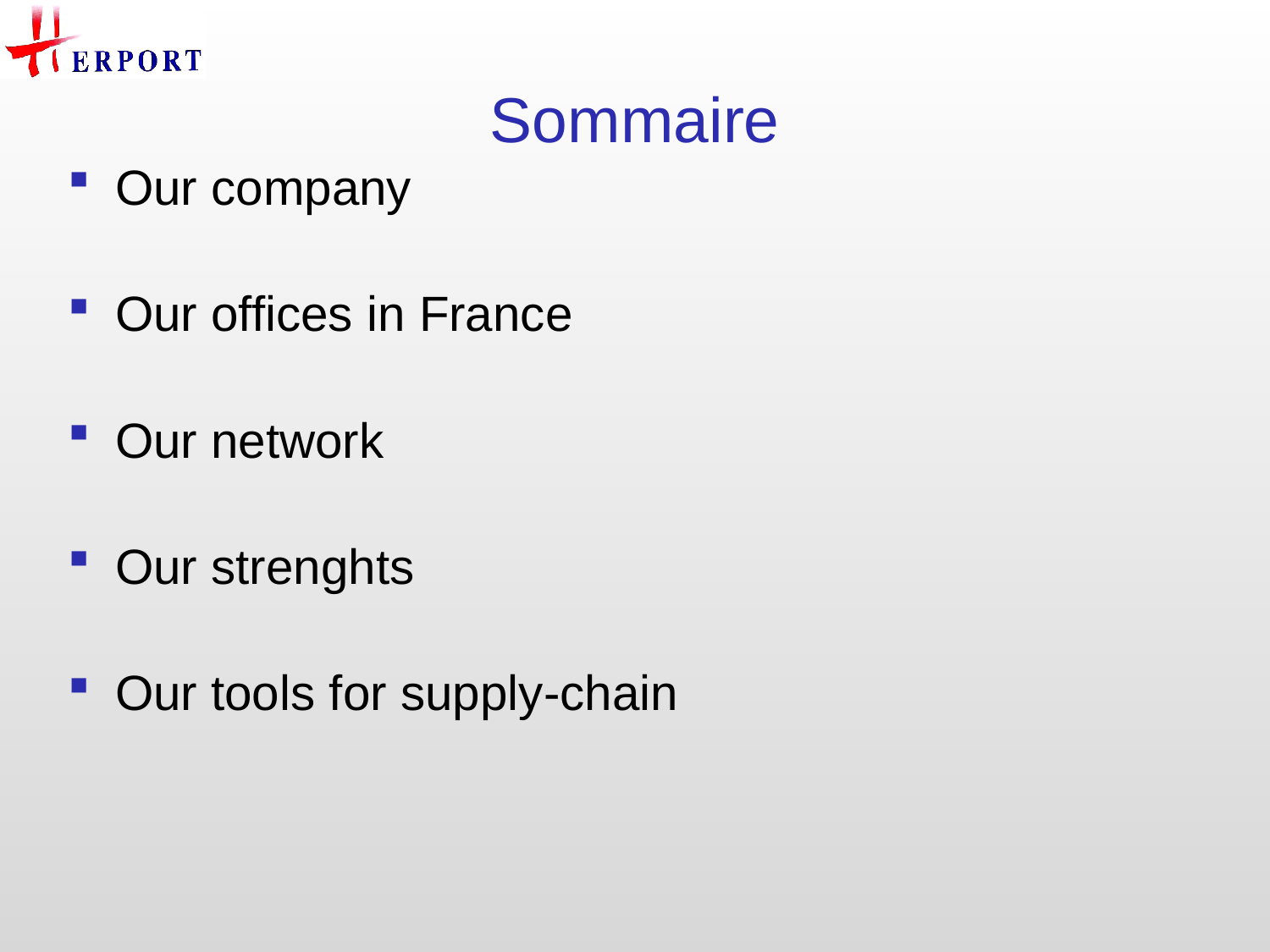

# Sommaire
Our company

Our offices in France

Our network

Our strenghts

Our tools for supply-chain